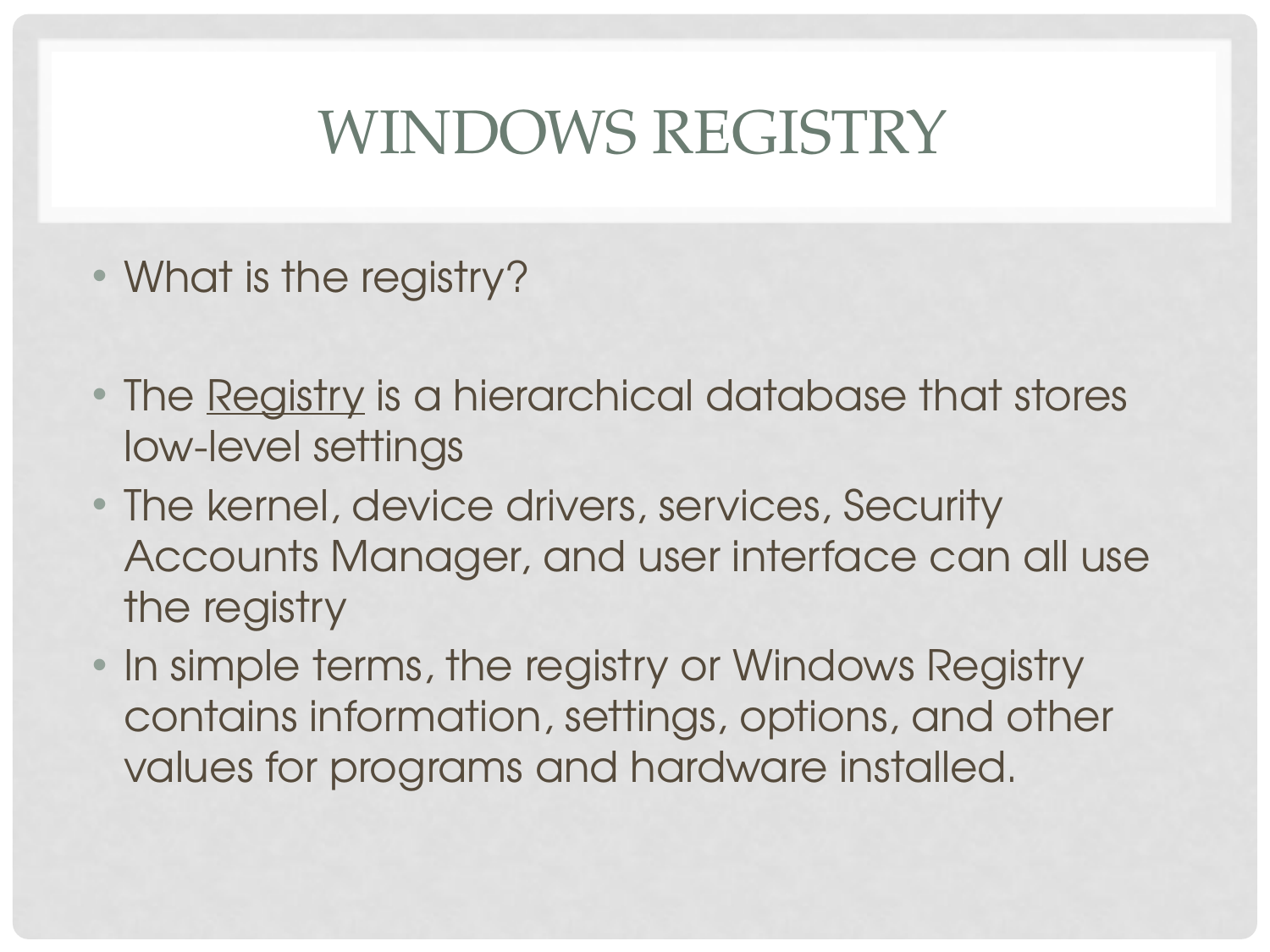

# Windows Registry
What is the registry?

The Registry is a hierarchical database that stores low-level settings
The kernel, device drivers, services, Security Accounts Manager, and user interface can all use the registry
In simple terms, the registry or Windows Registry contains information, settings, options, and other values for programs and hardware installed.